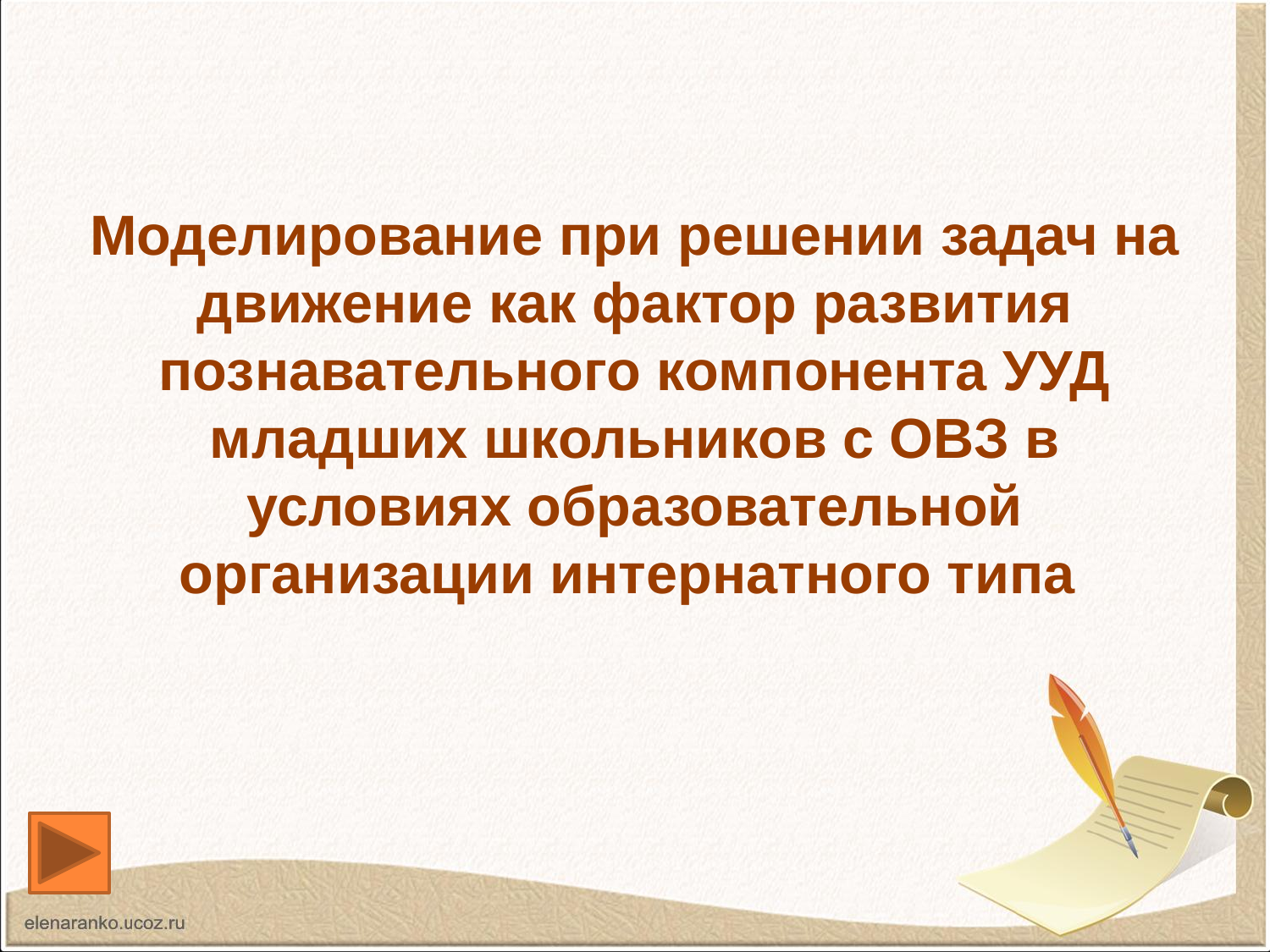

# Моделирование при решении задач на движение как фактор развития познавательного компонента УУД младших школьников с ОВЗ в условиях образовательной организации интернатного типа